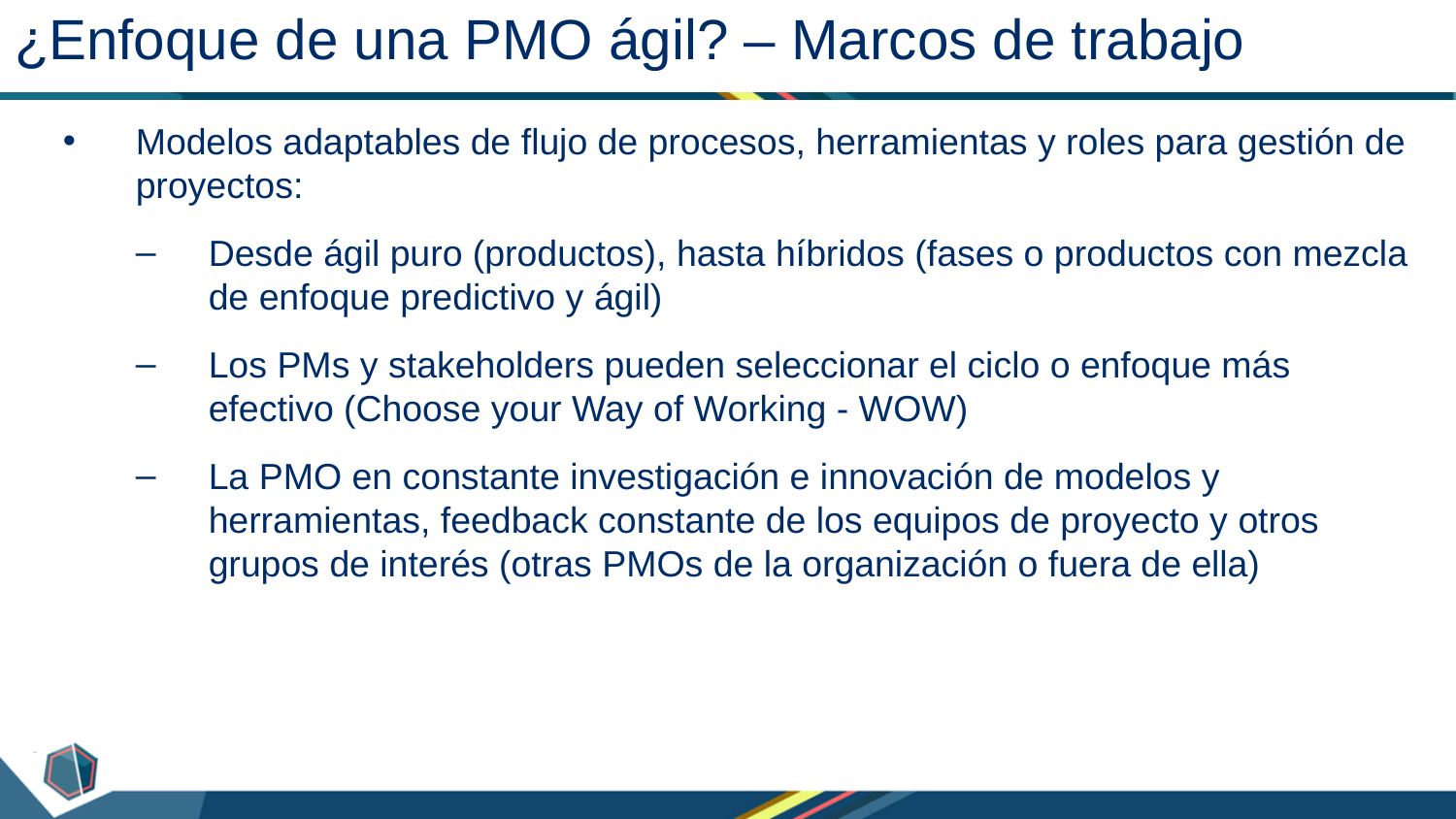

# ¿Enfoque de una PMO ágil? – Marcos de trabajo
Modelos adaptables de flujo de procesos, herramientas y roles para gestión de proyectos:
Desde ágil puro (productos), hasta híbridos (fases o productos con mezcla de enfoque predictivo y ágil)
Los PMs y stakeholders pueden seleccionar el ciclo o enfoque más
efectivo (Choose your Way of Working - WOW)
La PMO en constante investigación e innovación de modelos y herramientas, feedback constante de los equipos de proyecto y otros grupos de interés (otras PMOs de la organización o fuera de ella)